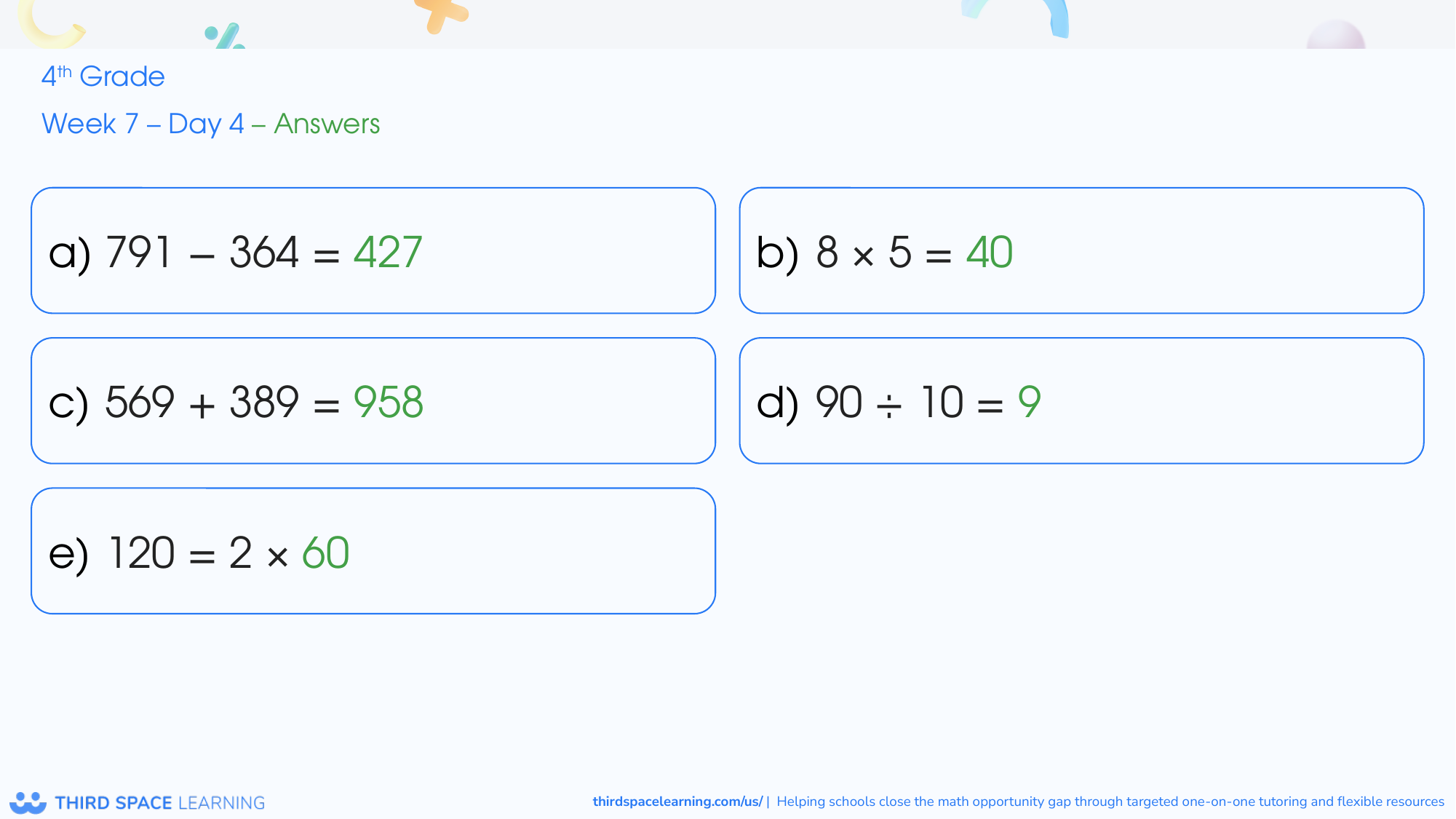

4th Grade
Week 7 – Day 4 – Answers
791 − 364 = 427
8 × 5 = 40
569 + 389 = 958
90 ÷ 10 = 9
120 = 2 × 60